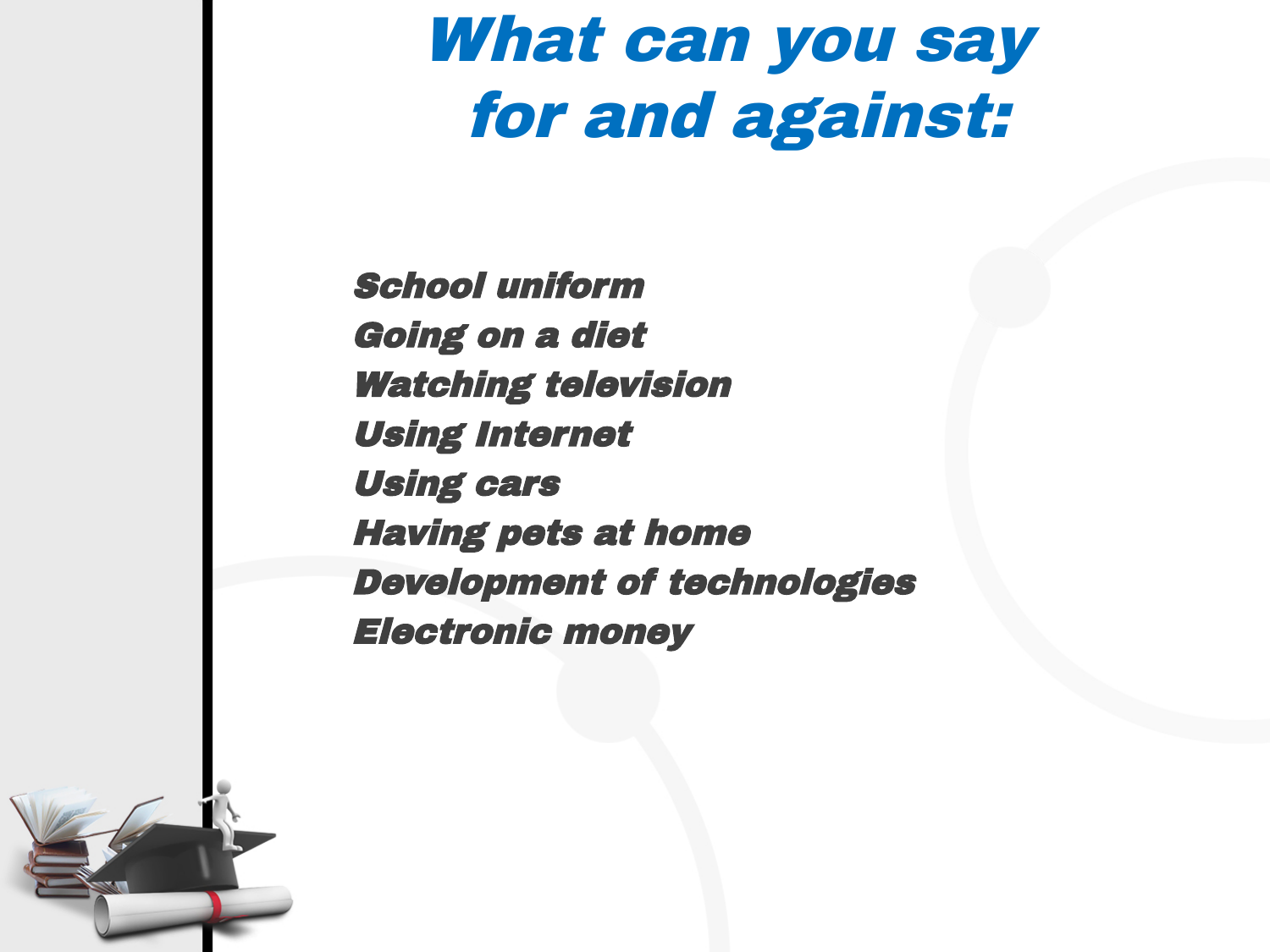

# What can you say for and against:
School uniform
Going on a diet
Watching television
Using Internet
Using cars
Having pets at home
Development of technologies
Electronic money